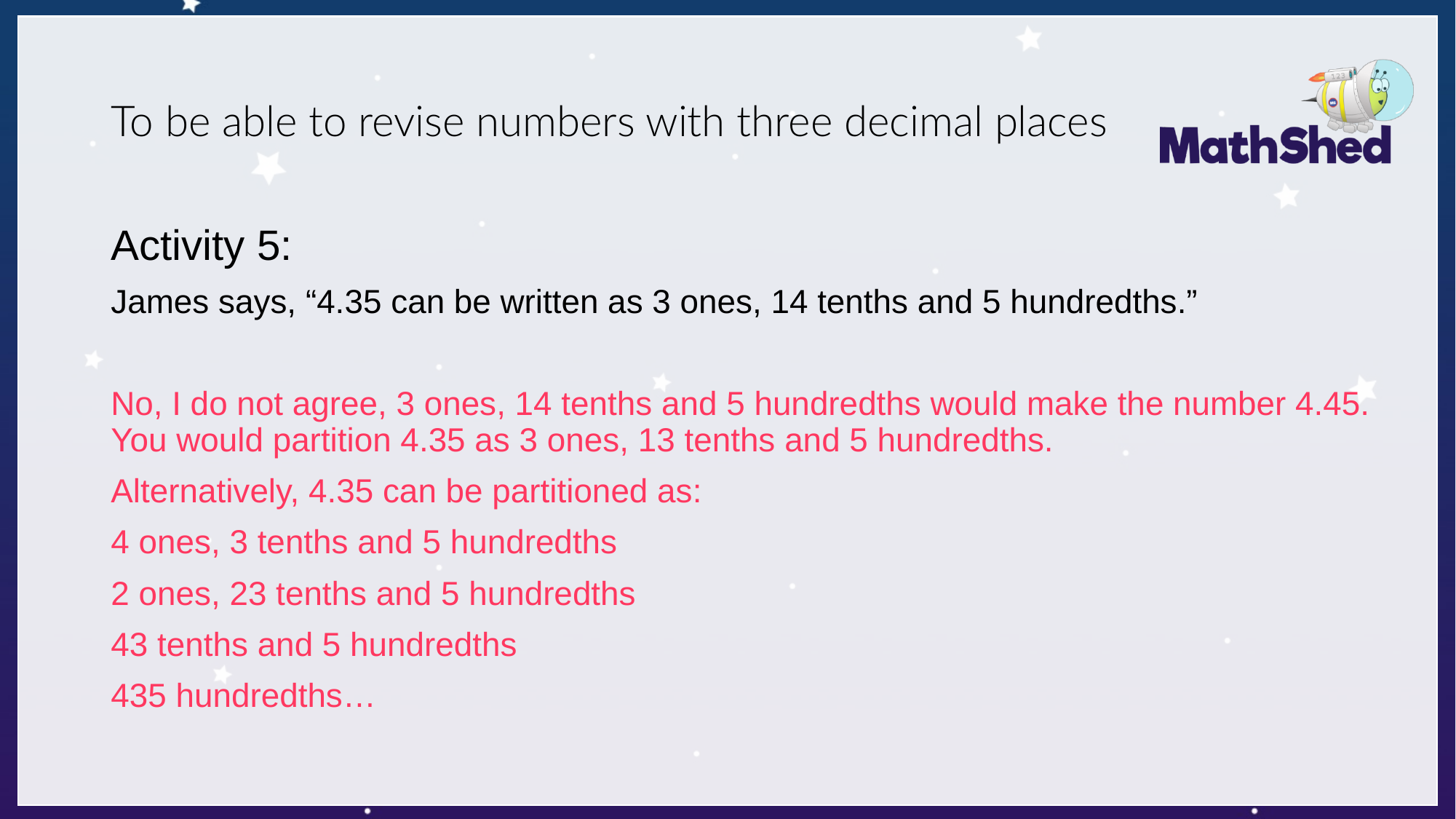

# To be able to revise numbers with three decimal places
Activity 5:
James says, “4.35 can be written as 3 ones, 14 tenths and 5 hundredths.”

No, I do not agree, 3 ones, 14 tenths and 5 hundredths would make the number 4.45. You would partition 4.35 as 3 ones, 13 tenths and 5 hundredths.
Alternatively, 4.35 can be partitioned as:
4 ones, 3 tenths and 5 hundredths
2 ones, 23 tenths and 5 hundredths
43 tenths and 5 hundredths
435 hundredths…